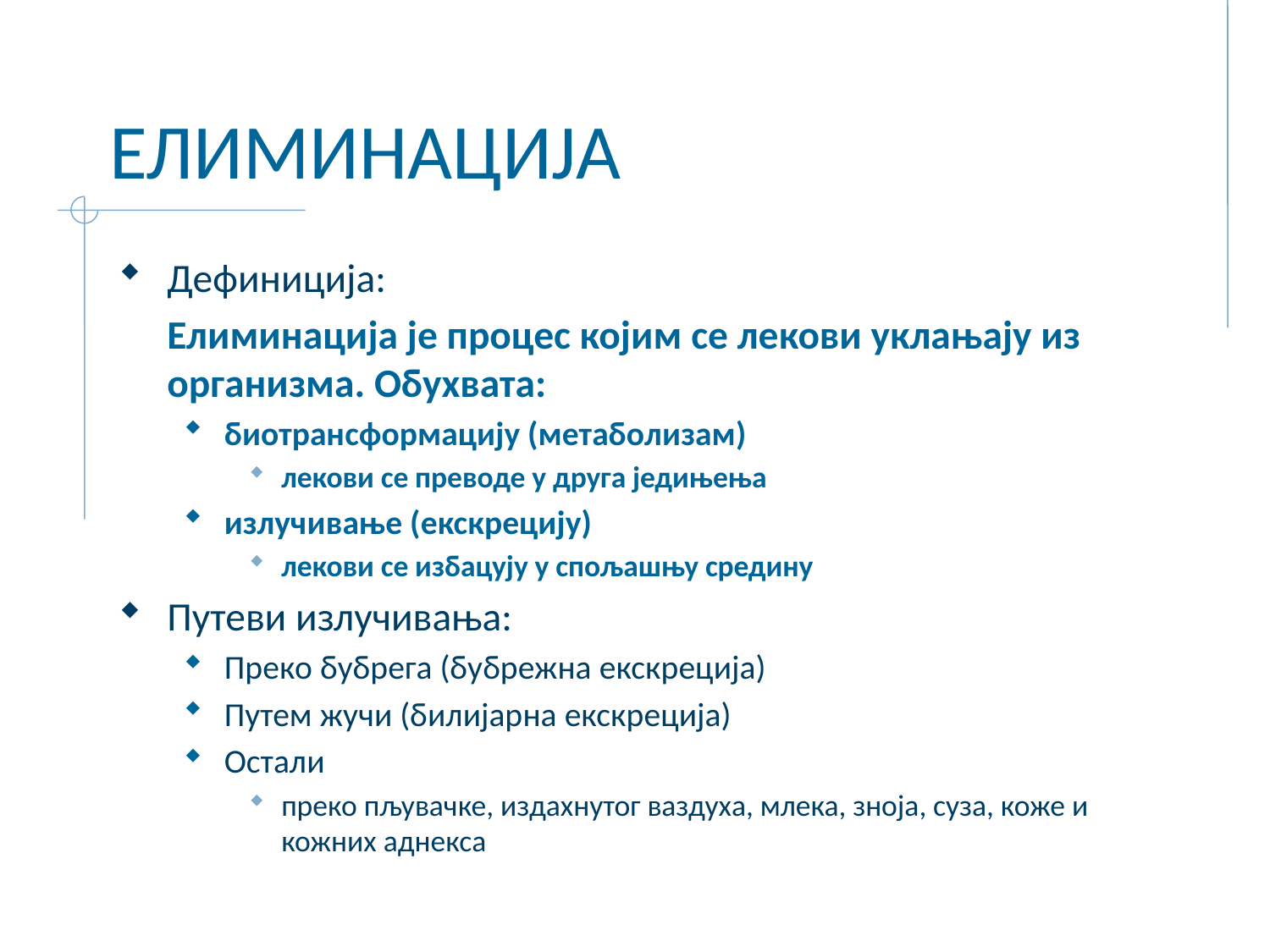

# ЕЛИМИНАЦИЈА
Дефиниција:
	Елиминација је процес којим се лекови уклањају из организма. Обухвата:
биотрансформацију (метаболизам)
лекови се преводе у друга једињења
излучивање (екскрецију)
лекови се избацују у спољашњу средину
Путеви излучивања:
Преко бубрега (бубрежна екскреција)
Путем жучи (билијарна екскреција)
Остали
преко пљувачке, издахнутог ваздуха, млека, зноја, суза, коже и кожних аднекса